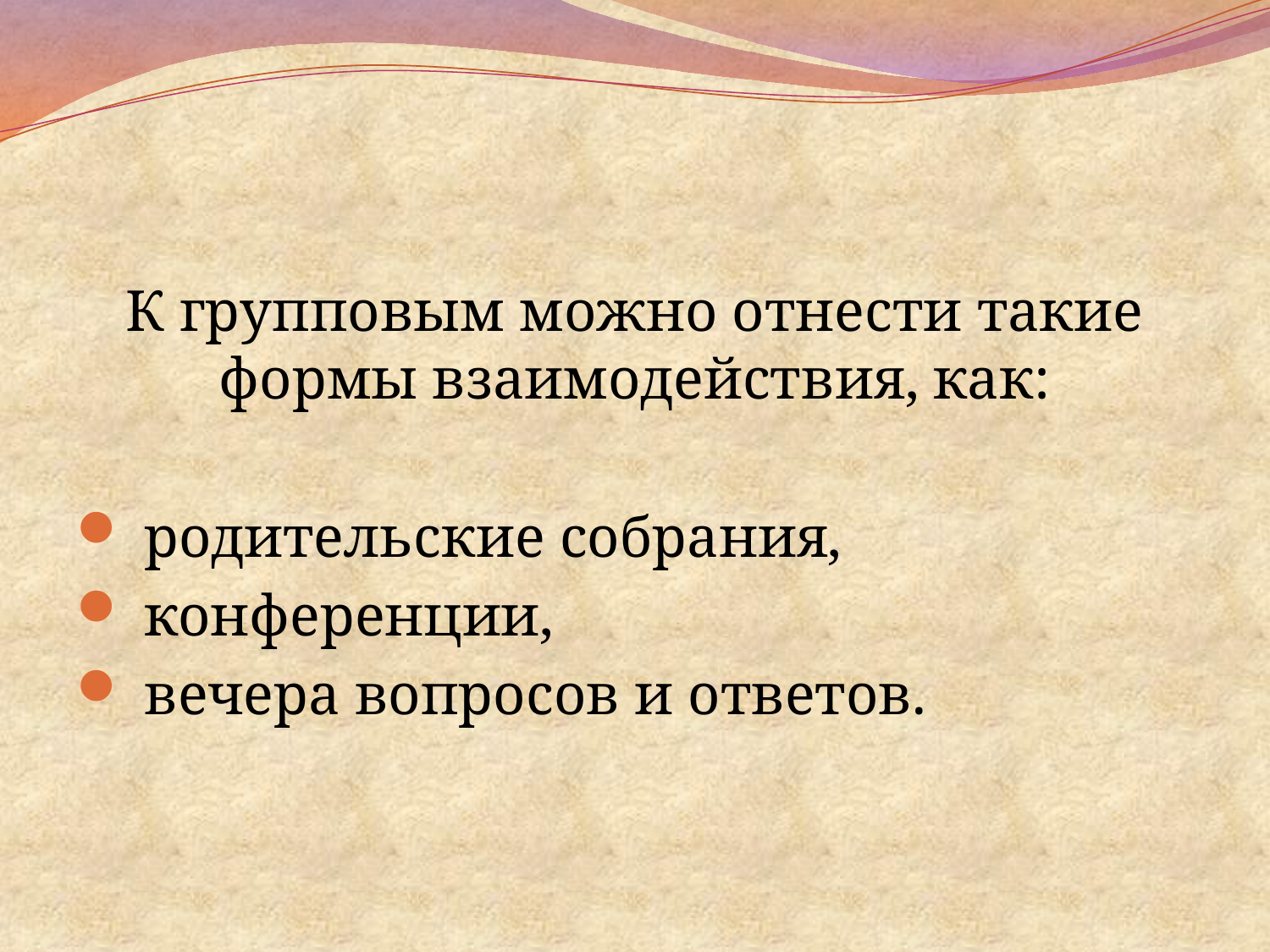

#
К групповым можно отнести такие формы взаимодействия, как:

 родительские собрания,
 конференции,
 вечера вопросов и ответов.